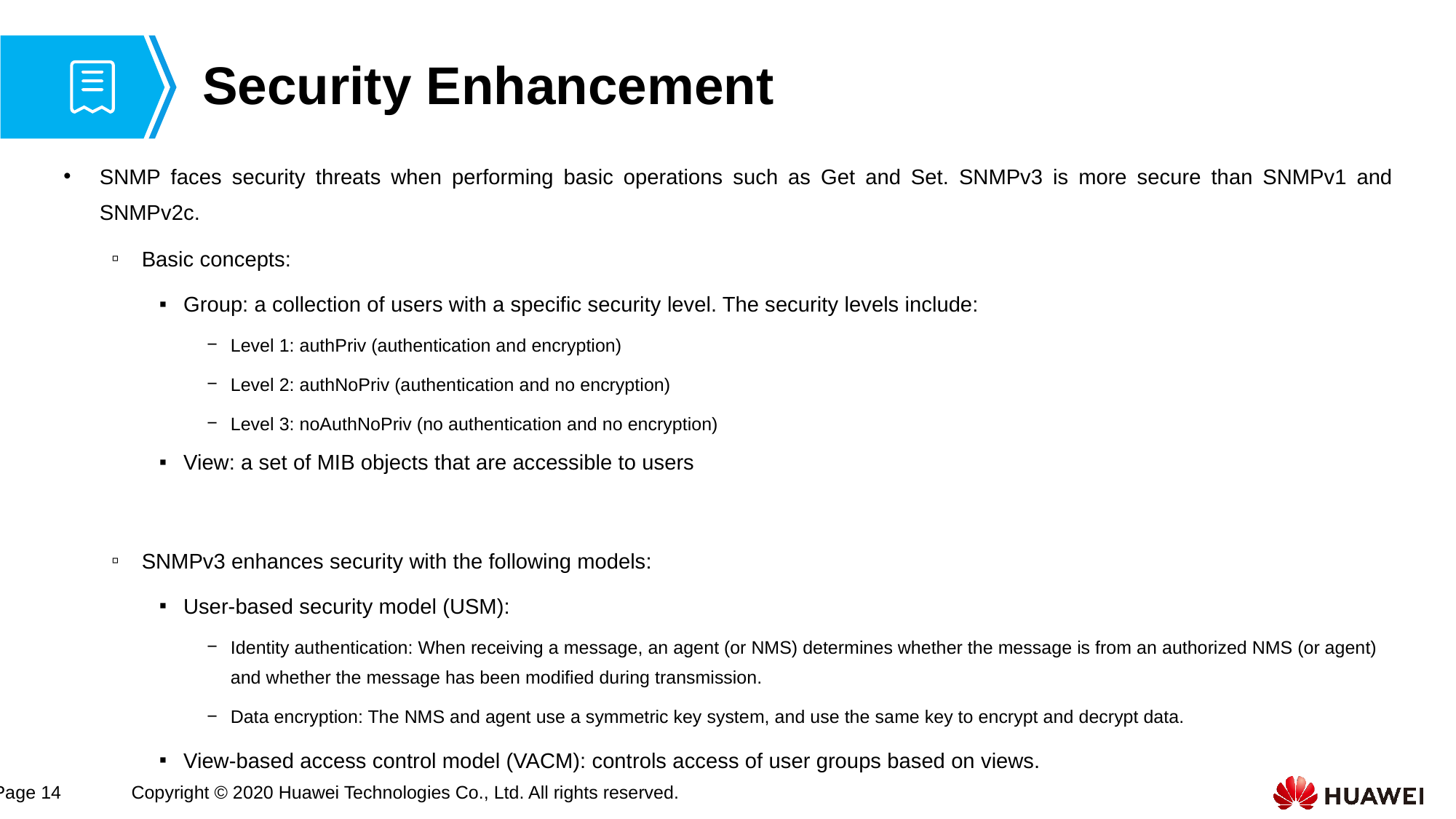

# Security Enhancement
SNMP faces security threats when performing basic operations such as Get and Set. SNMPv3 is more secure than SNMPv1 and SNMPv2c.
Basic concepts:
Group: a collection of users with a specific security level. The security levels include:
Level 1: authPriv (authentication and encryption)
Level 2: authNoPriv (authentication and no encryption)
Level 3: noAuthNoPriv (no authentication and no encryption)
View: a set of MIB objects that are accessible to users

SNMPv3 enhances security with the following models:
User-based security model (USM):
Identity authentication: When receiving a message, an agent (or NMS) determines whether the message is from an authorized NMS (or agent) and whether the message has been modified during transmission.
Data encryption: The NMS and agent use a symmetric key system, and use the same key to encrypt and decrypt data.
View-based access control model (VACM): controls access of user groups based on views.